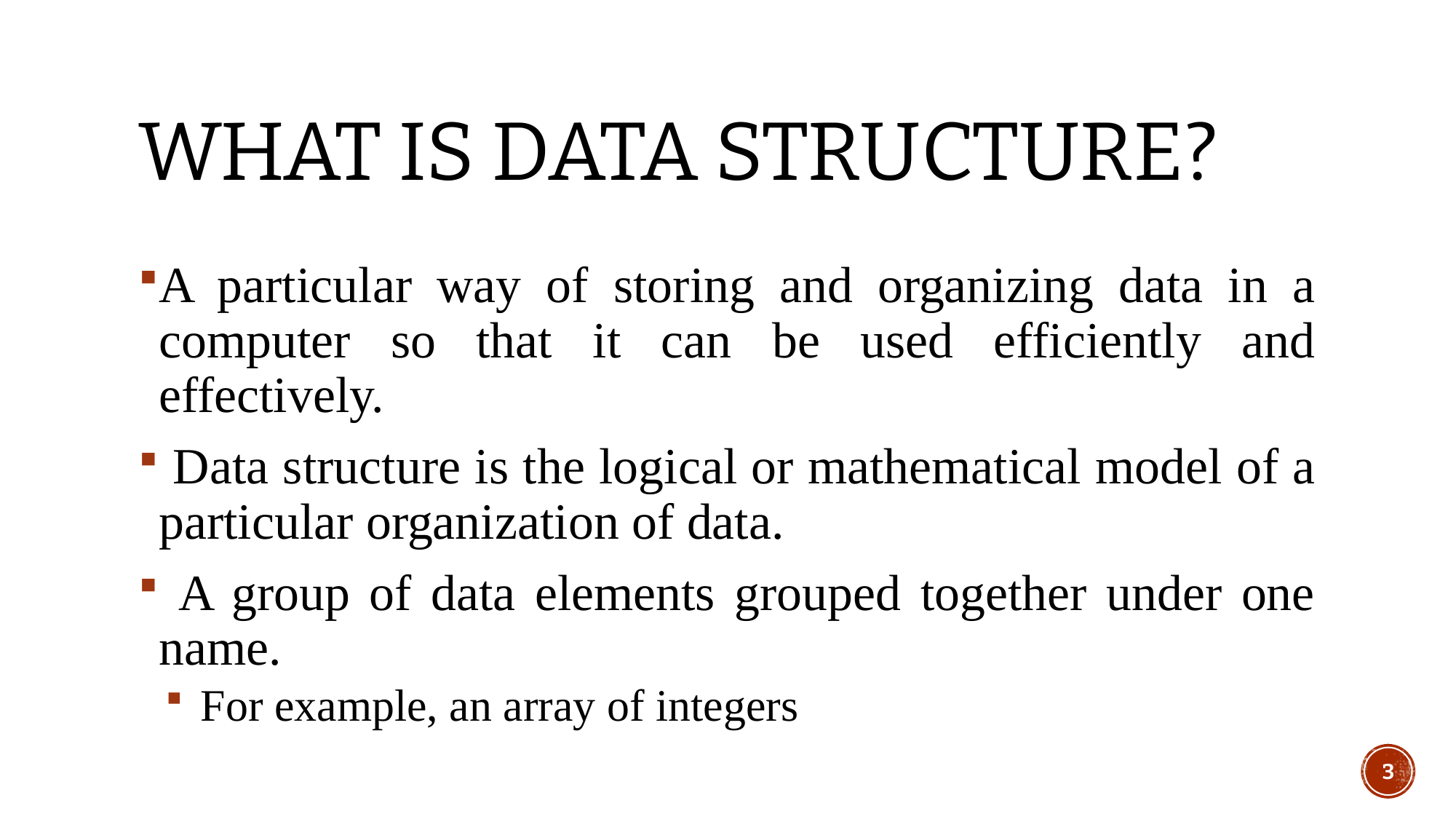

# What is data structure?
A particular way of storing and organizing data in a computer so that it can be used efficiently and effectively.
 Data structure is the logical or mathematical model of a particular organization of data.
 A group of data elements grouped together under one name.
 For example, an array of integers
3